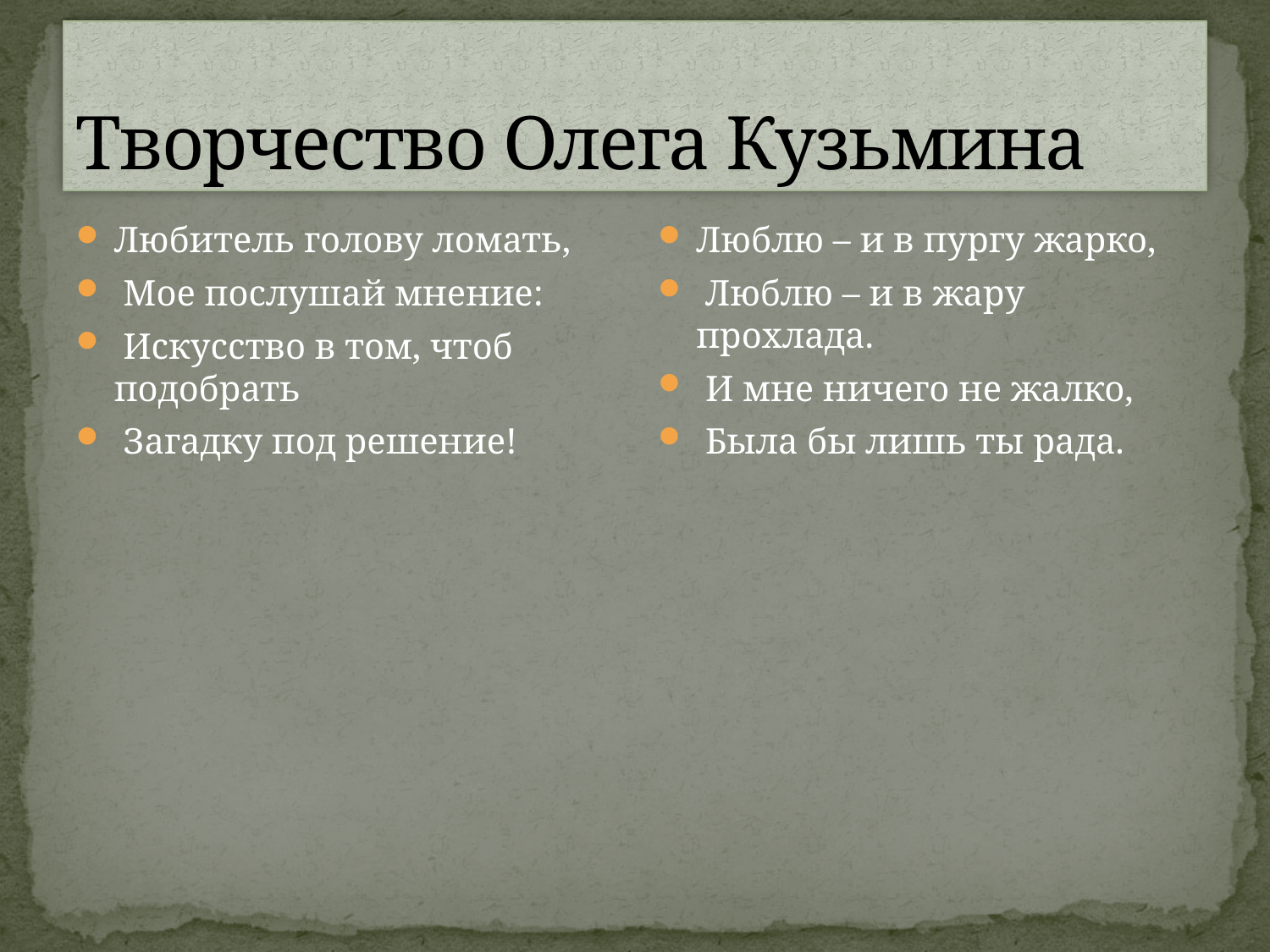

# Творчество Олега Кузьмина
Любитель голову ломать,
 Мое послушай мнение:
 Искусство в том, чтоб подобрать
 Загадку под решение!

Люблю – и в пургу жарко,
 Люблю – и в жару прохлада.
 И мне ничего не жалко,
 Была бы лишь ты рада.